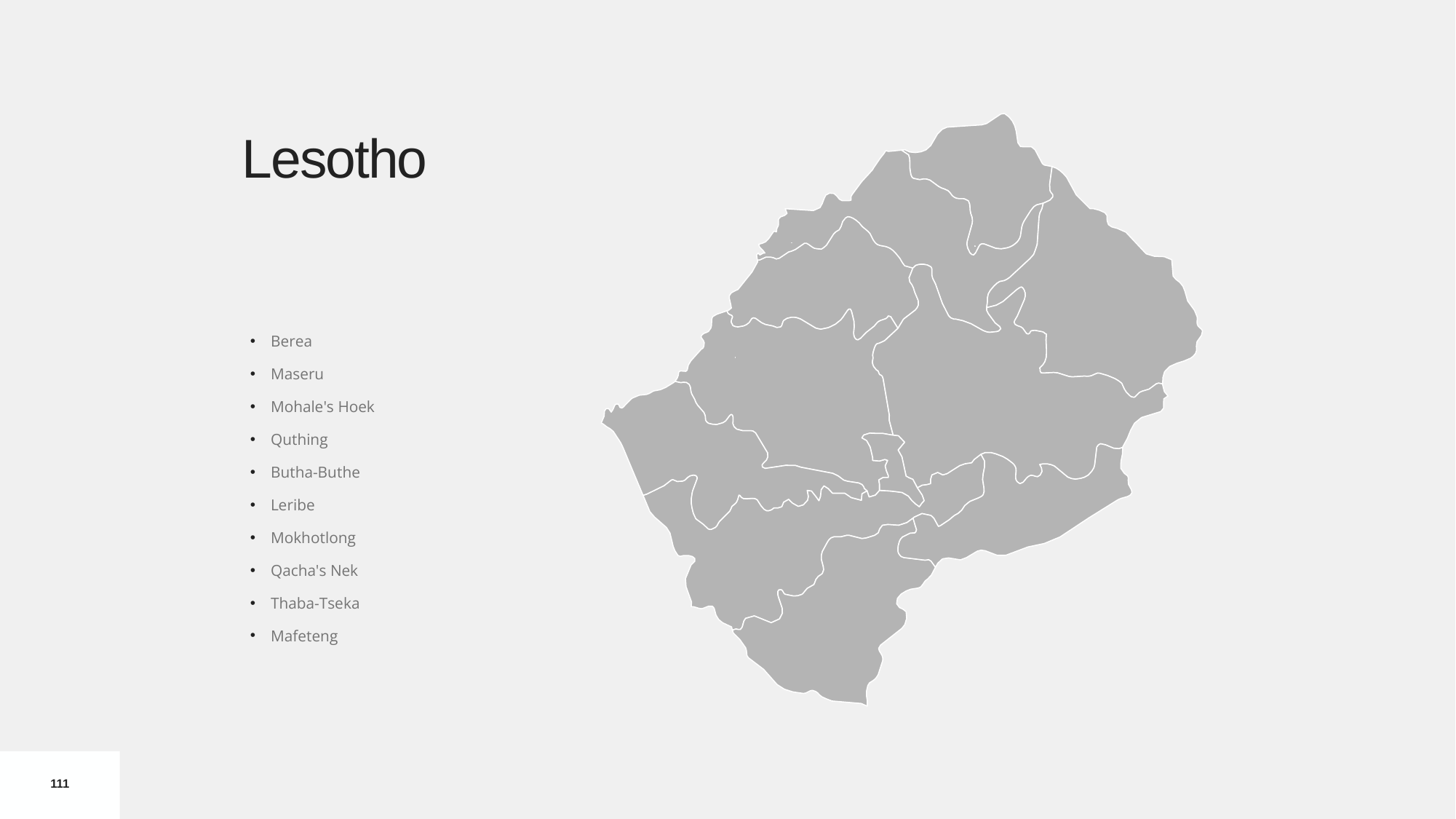

# Lesotho

Berea
Maseru
Mohale's Hoek
Quthing
Butha-Buthe
Leribe
Mokhotlong
Qacha's Nek
Thaba-Tseka
Mafeteng